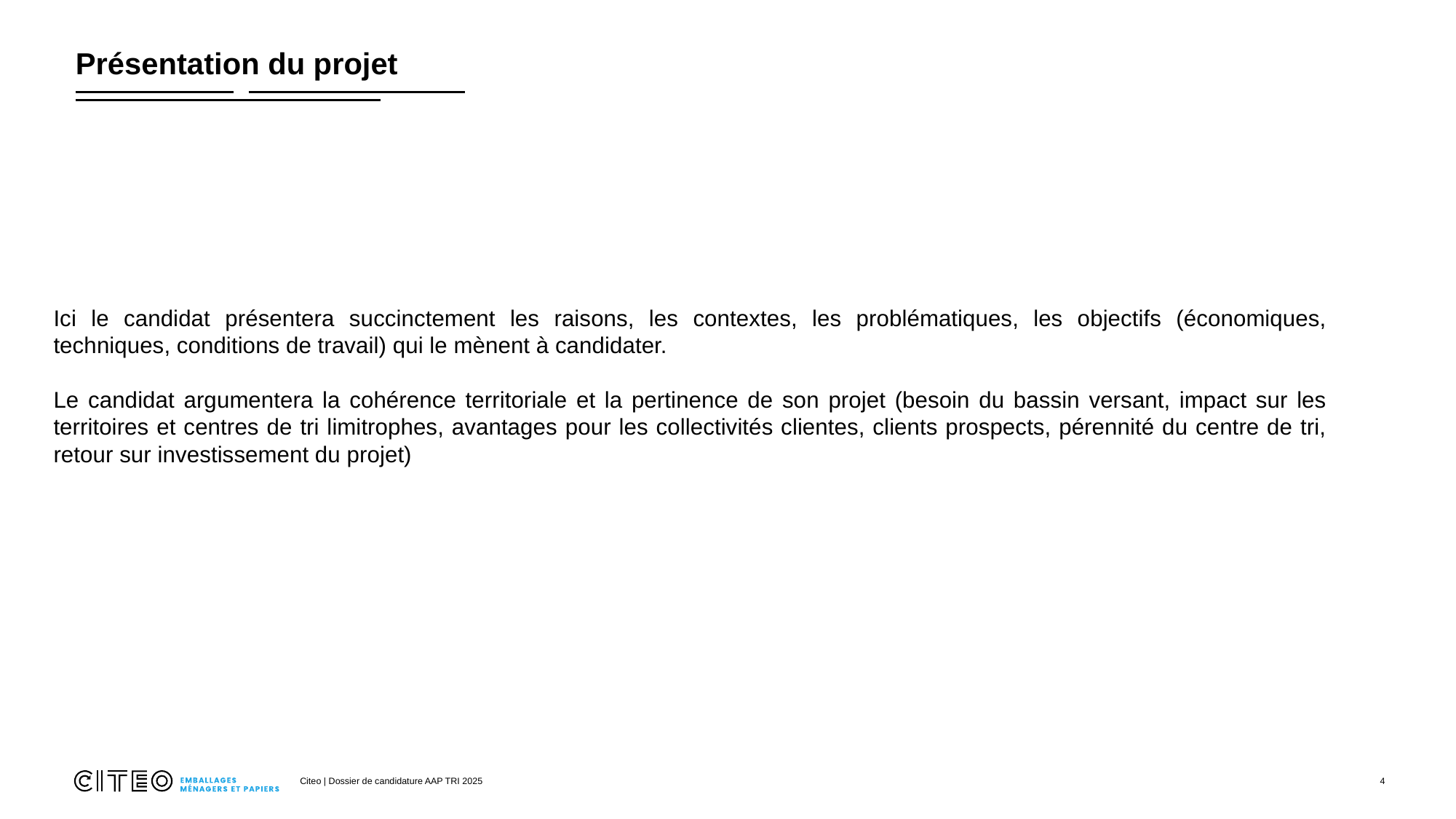

# Présentation du projet
Ici le candidat présentera succinctement les raisons, les contextes, les problématiques, les objectifs (économiques, techniques, conditions de travail) qui le mènent à candidater.

Le candidat argumentera la cohérence territoriale et la pertinence de son projet (besoin du bassin versant, impact sur les territoires et centres de tri limitrophes, avantages pour les collectivités clientes, clients prospects, pérennité du centre de tri, retour sur investissement du projet)

Citeo | Dossier de candidature AAP TRI 2025
4